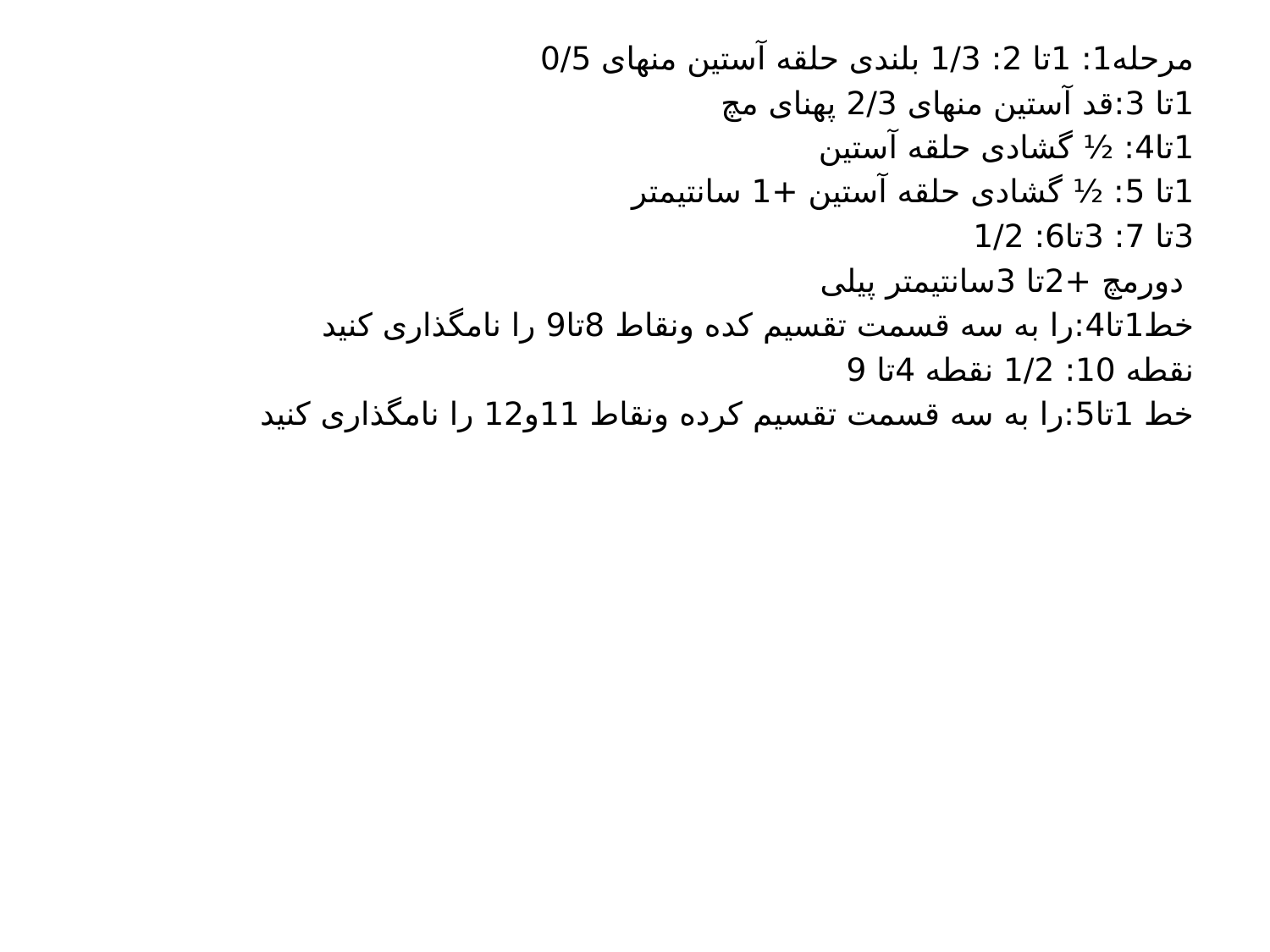

مرحله1: 1تا 2: 1/3 بلندی حلقه آستین منهای 0/5
1تا 3:قد آستین منهای 2/3 پهنای مچ
1تا4: ½ گشادی حلقه آستین
1تا 5: ½ گشادی حلقه آستین +1 سانتیمتر
3تا 7: 3تا6: 1/2
 دورمچ +2تا 3سانتیمتر پیلی
خط1تا4:را به سه قسمت تقسیم کده ونقاط 8تا9 را نامگذاری کنید
نقطه 10: 1/2 نقطه 4تا 9
خط 1تا5:را به سه قسمت تقسیم کرده ونقاط 11و12 را نامگذاری کنید